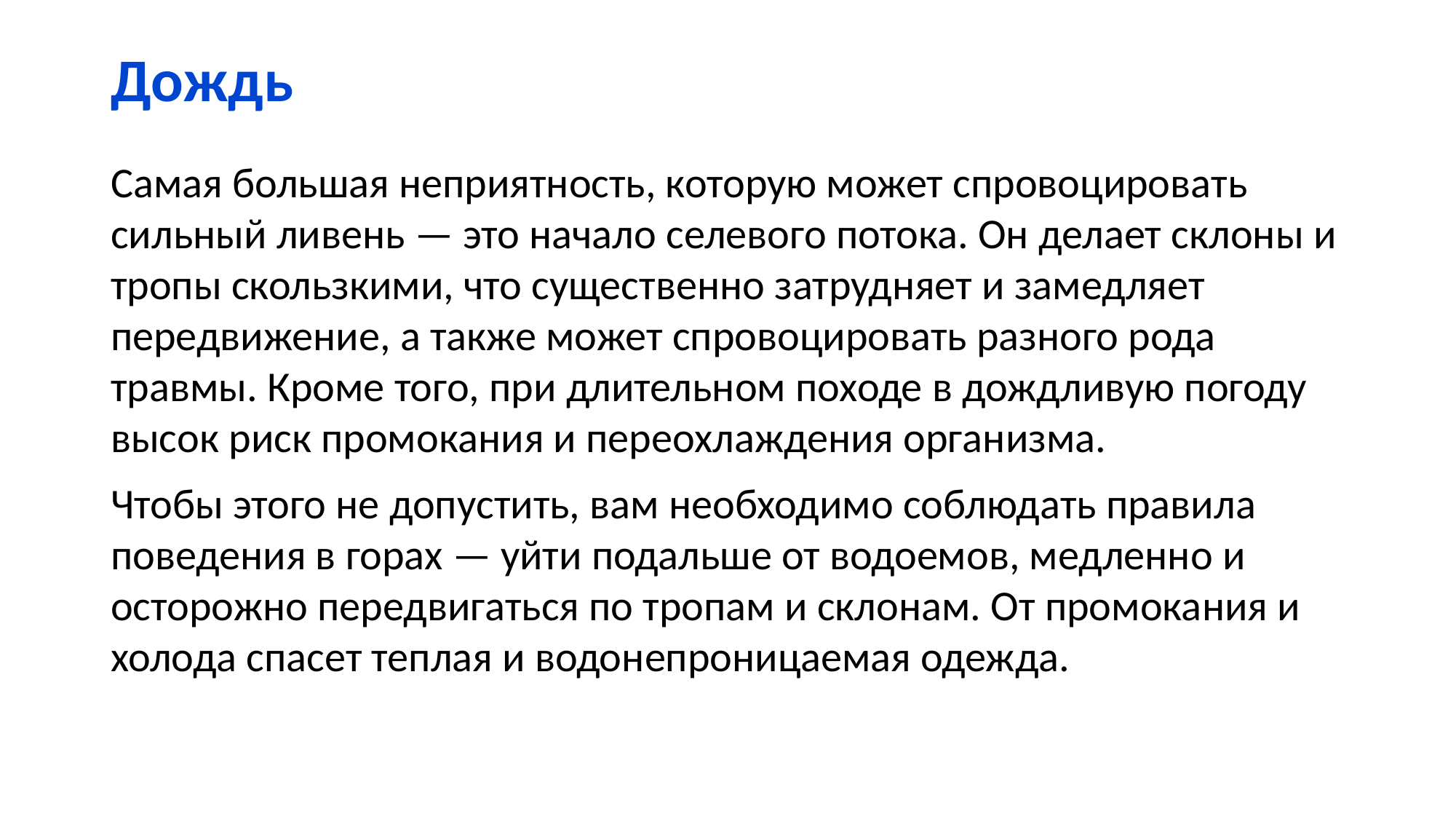

# Дождь
Самая большая неприятность, которую может спровоцировать сильный ливень — это начало селевого потока. Он делает склоны и тропы скользкими, что существенно затрудняет и замедляет передвижение, а также может спровоцировать разного рода травмы. Кроме того, при длительном походе в дождливую погоду высок риск промокания и переохлаждения организма.
Чтобы этого не допустить, вам необходимо соблюдать правила поведения в горах — уйти подальше от водоемов, медленно и осторожно передвигаться по тропам и склонам. От промокания и холода спасет теплая и водонепроницаемая одежда.